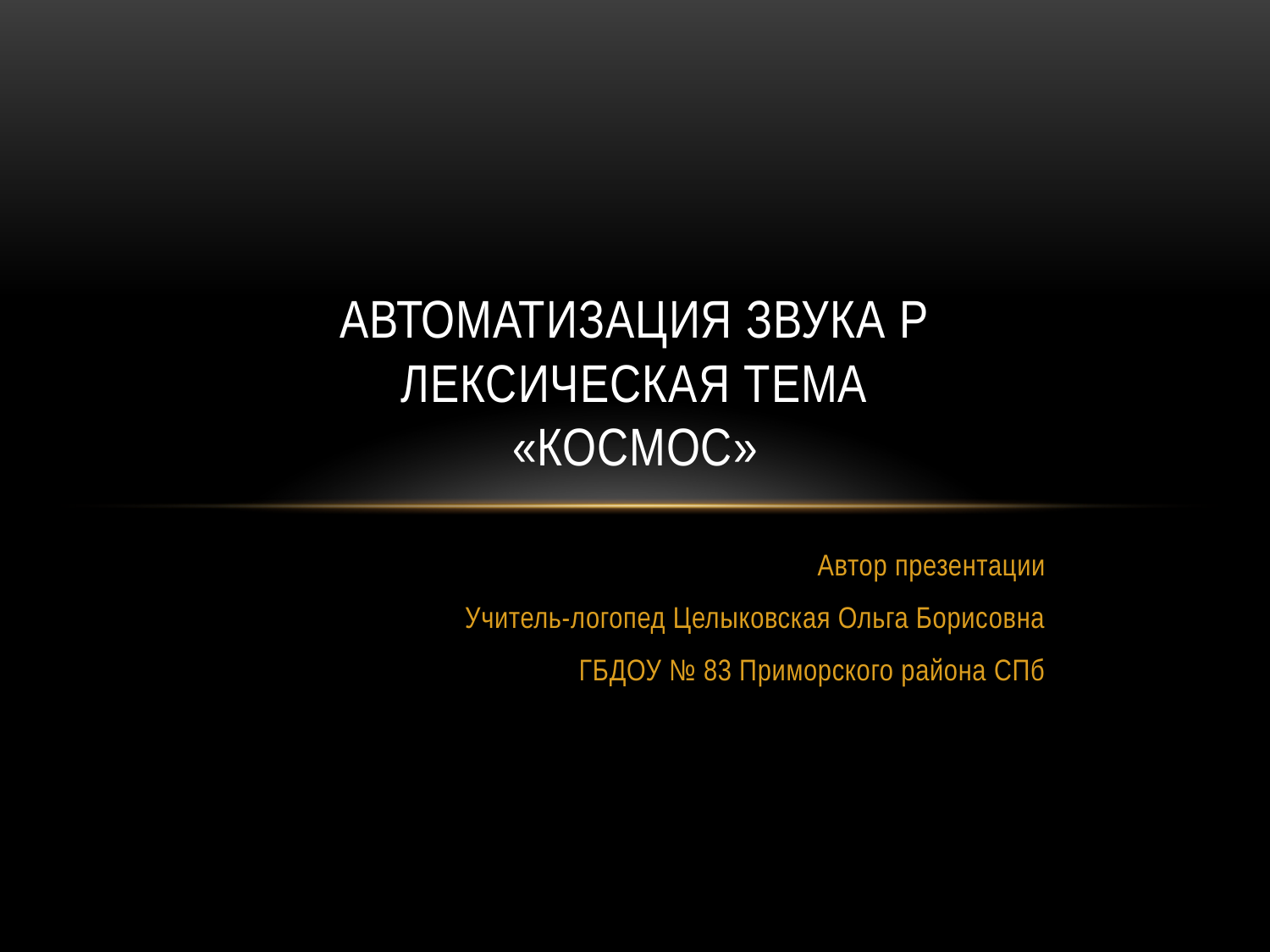

# Автоматизация звука Р Лексическая тема «КОСМОС»
Автор презентации
Учитель-логопед Целыковская Ольга Борисовна
ГБДОУ № 83 Приморского района СПб